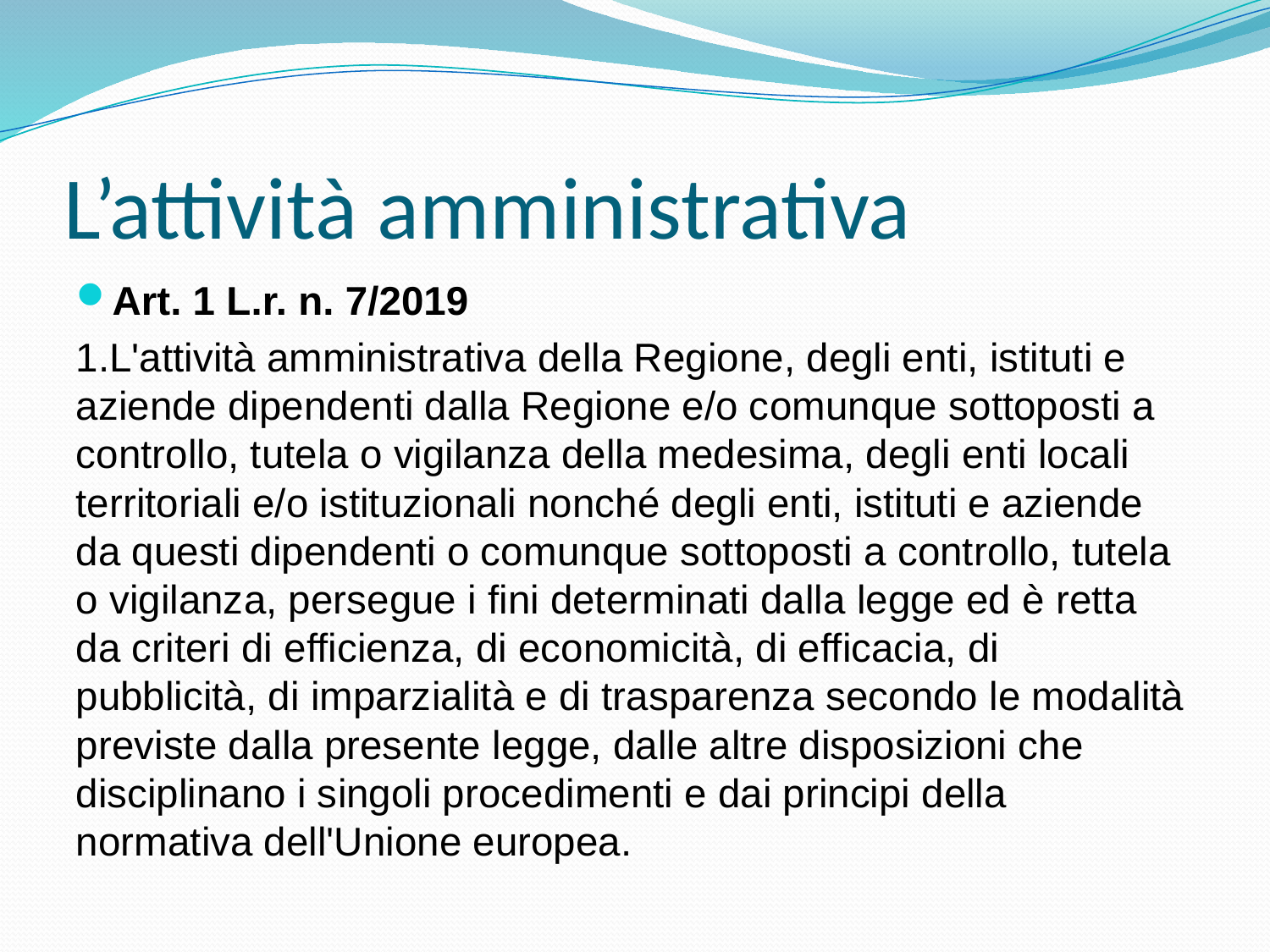

# L’attività amministrativa
Art. 1 L.r. n. 7/2019
1.L'attività amministrativa della Regione, degli enti, istituti e aziende dipendenti dalla Regione e/o comunque sottoposti a controllo, tutela o vigilanza della medesima, degli enti locali territoriali e/o istituzionali nonché degli enti, istituti e aziende da questi dipendenti o comunque sottoposti a controllo, tutela o vigilanza, persegue i fini determinati dalla legge ed è retta da criteri di efficienza, di economicità, di efficacia, di pubblicità, di imparzialità e di trasparenza secondo le modalità previste dalla presente legge, dalle altre disposizioni che disciplinano i singoli procedimenti e dai principi della normativa dell'Unione europea.